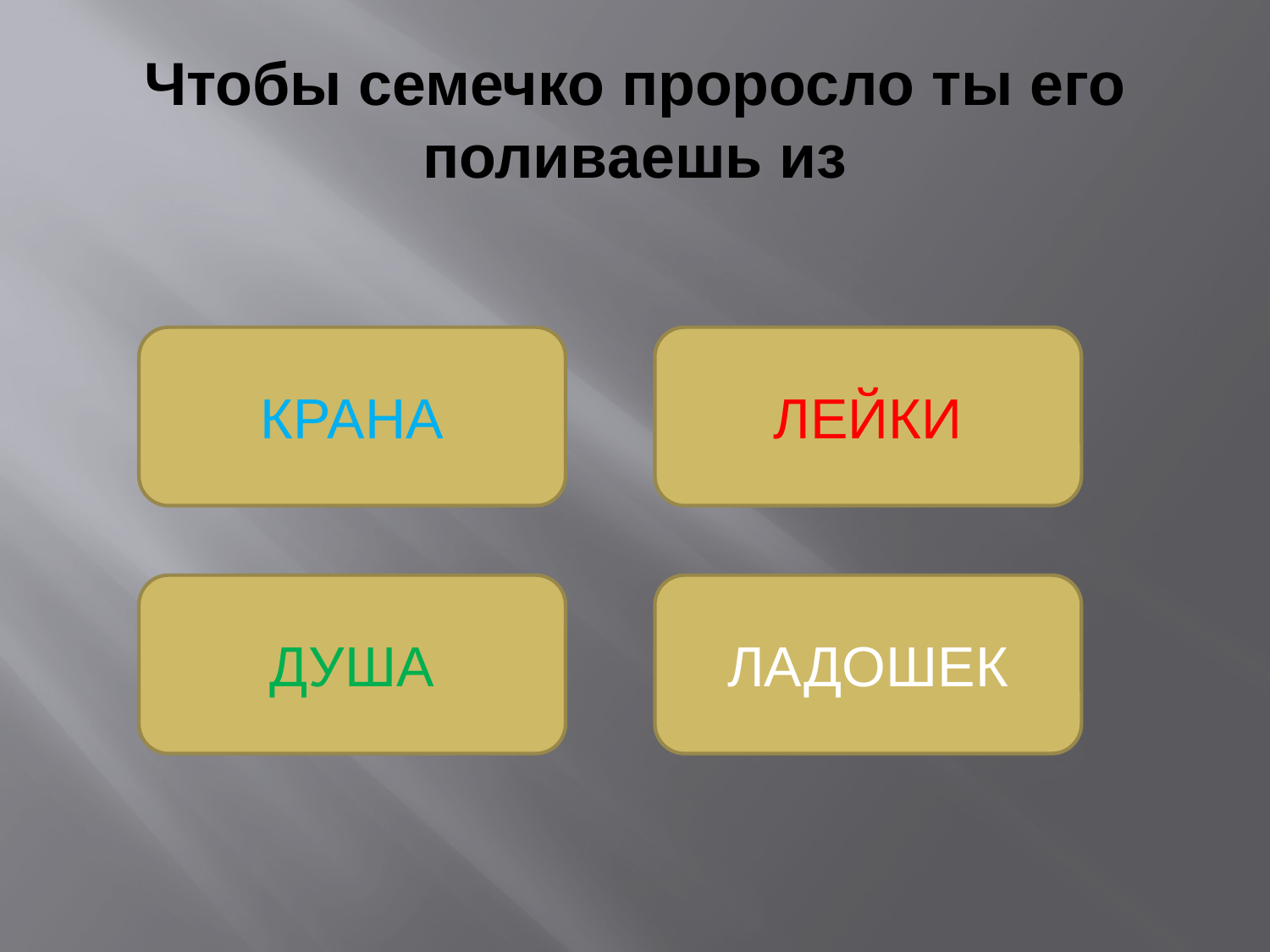

# Чтобы семечко проросло ты его поливаешь из

КРАНА
ЛЕЙКИ
ДУША
ЛАДОШЕК